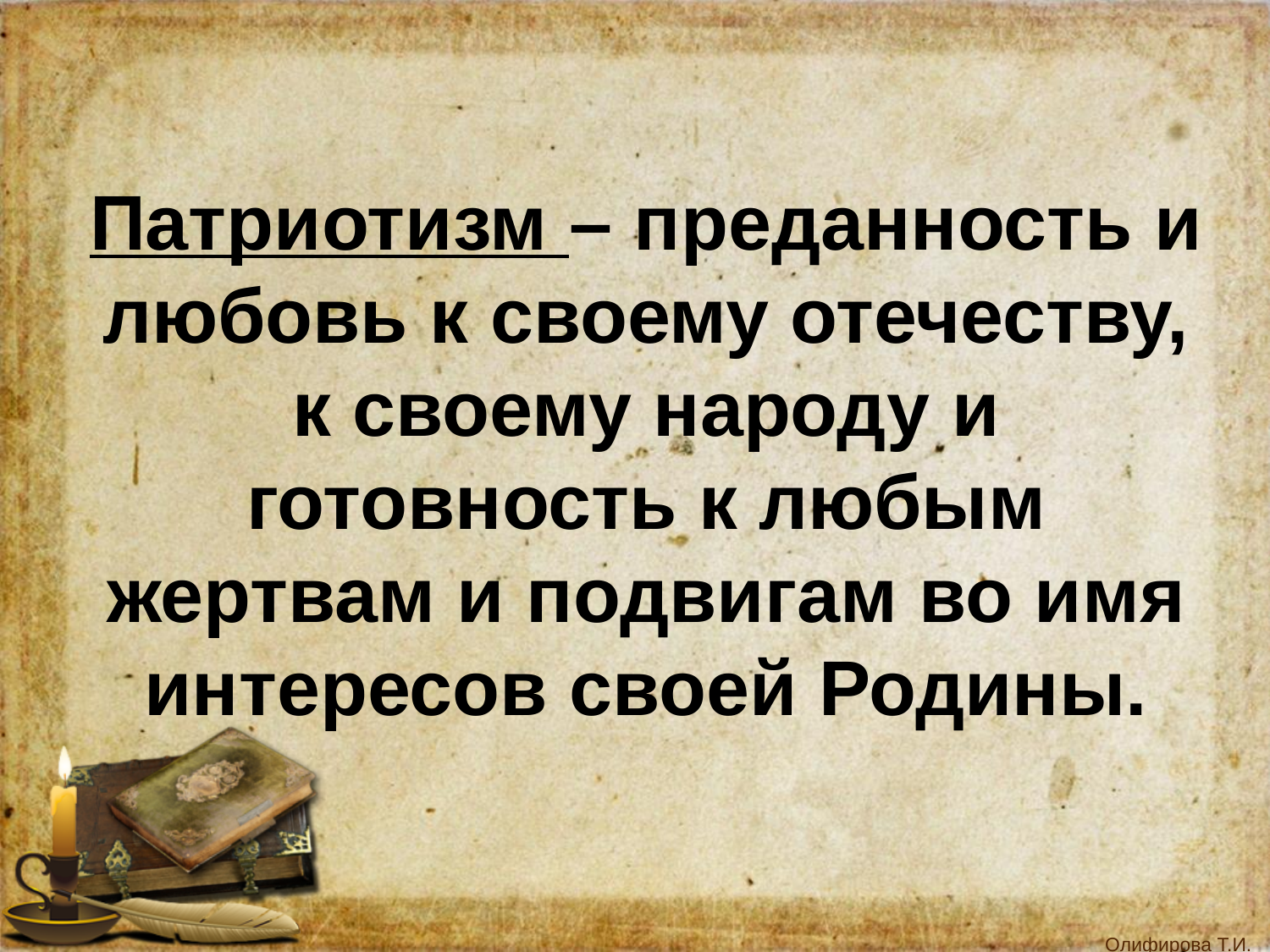

# Патриотизм – преданность и любовь к своему отечеству, к своему народу и готовность к любым жертвам и подвигам во имя интересов своей Родины.